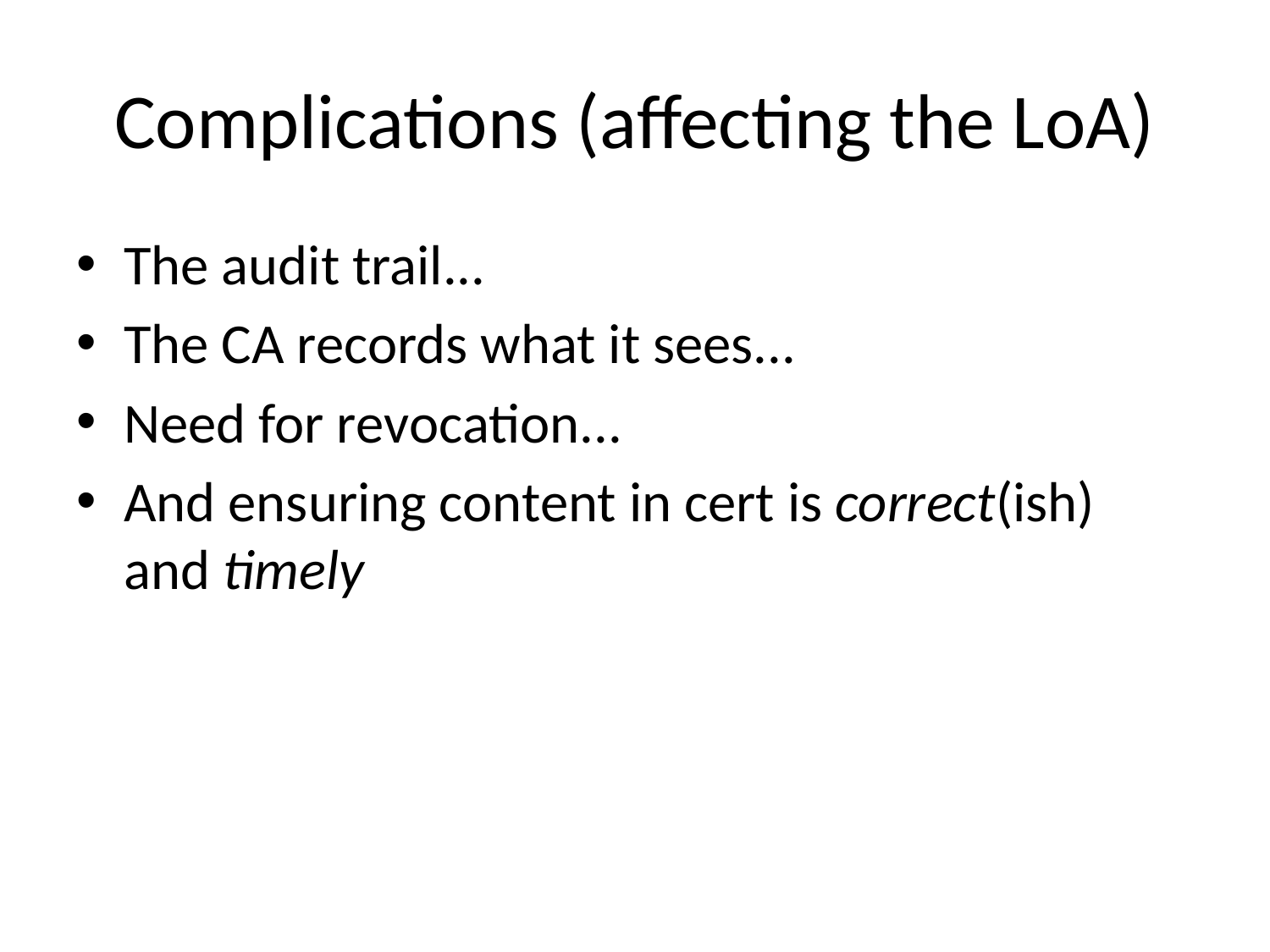

# Complications (affecting the LoA)
The audit trail...
The CA records what it sees...
Need for revocation...
And ensuring content in cert is correct(ish) and timely